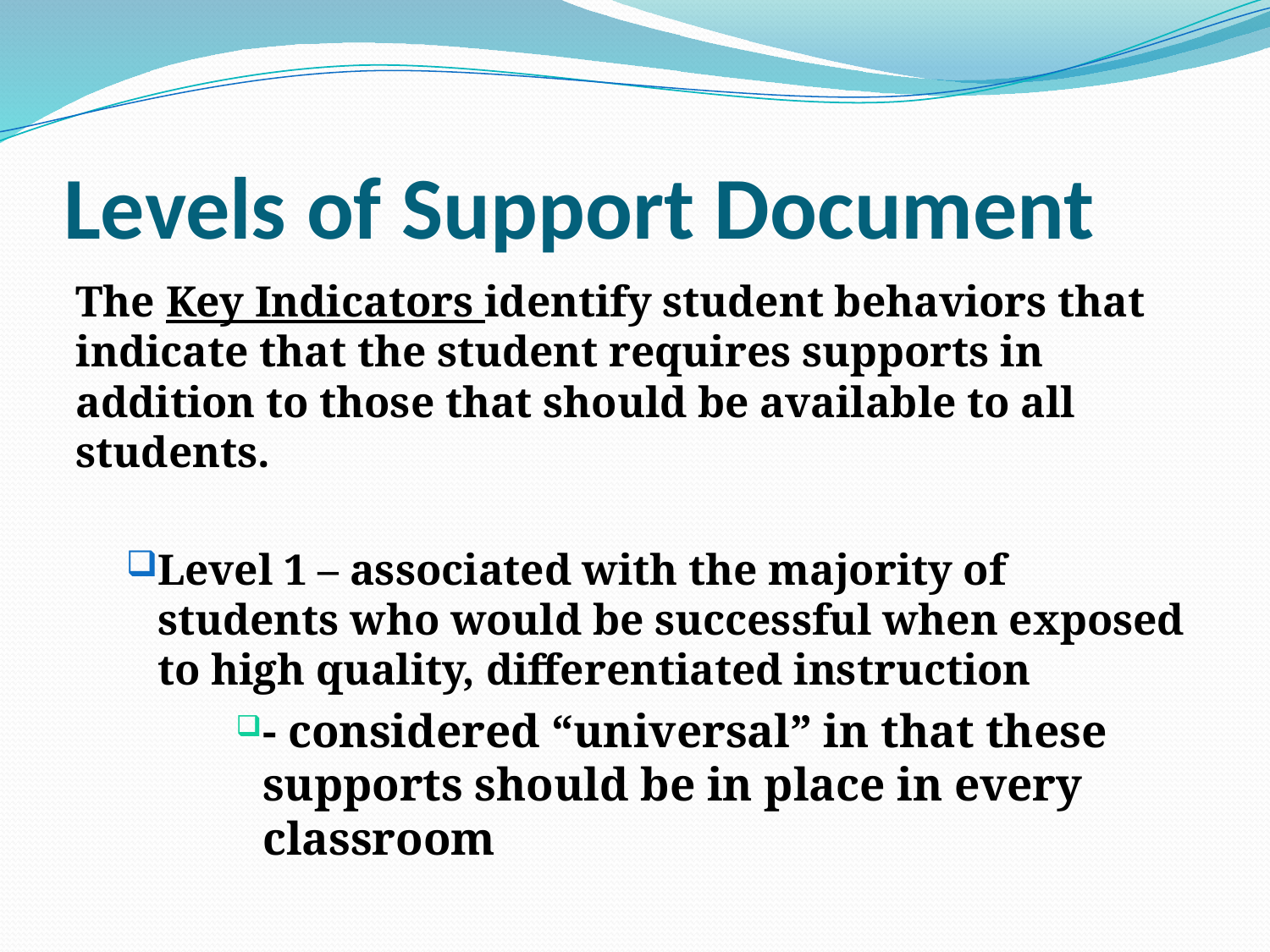

# Levels of Support Document
The Key Indicators identify student behaviors that indicate that the student requires supports in addition to those that should be available to all students.

Level 1 – associated with the majority of students who would be successful when exposed to high quality, differentiated instruction
- considered “universal” in that these supports should be in place in every classroom